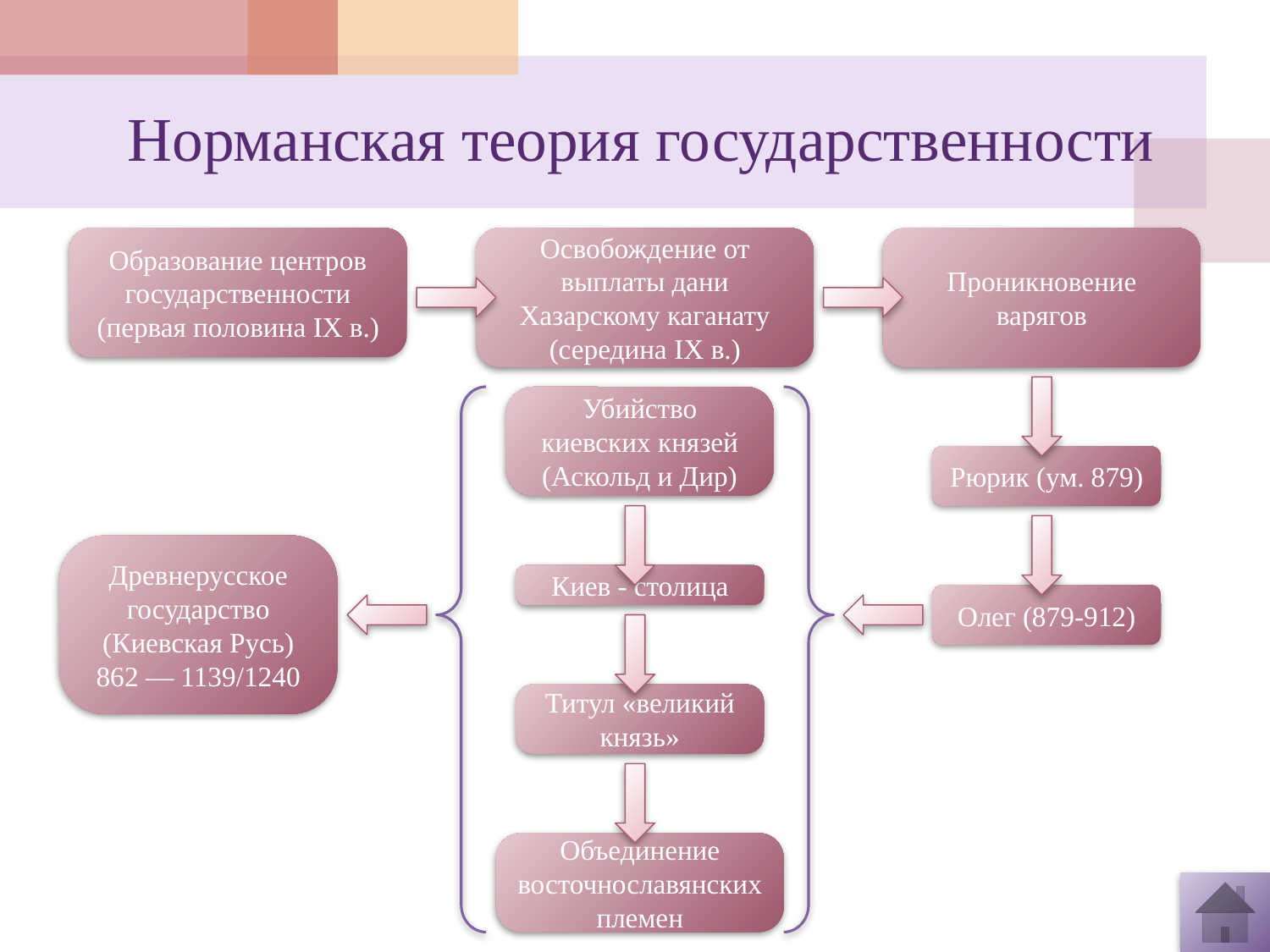

# Норманская теория государственности

Образование центров государственности (первая половина IX в.)
Освобождение от выплаты дани Хазарскому каганату (середина IX в.)
Проникновение варягов

Убийство киевских князей (Аскольд и Дир)

Рюрик (ум. 879)

Древнерусское государство
(Киевская Русь)
862 — 1139/1240

Киев - столица
Олег (879-912)

Титул «великий князь»

Объединение восточнославянских племен